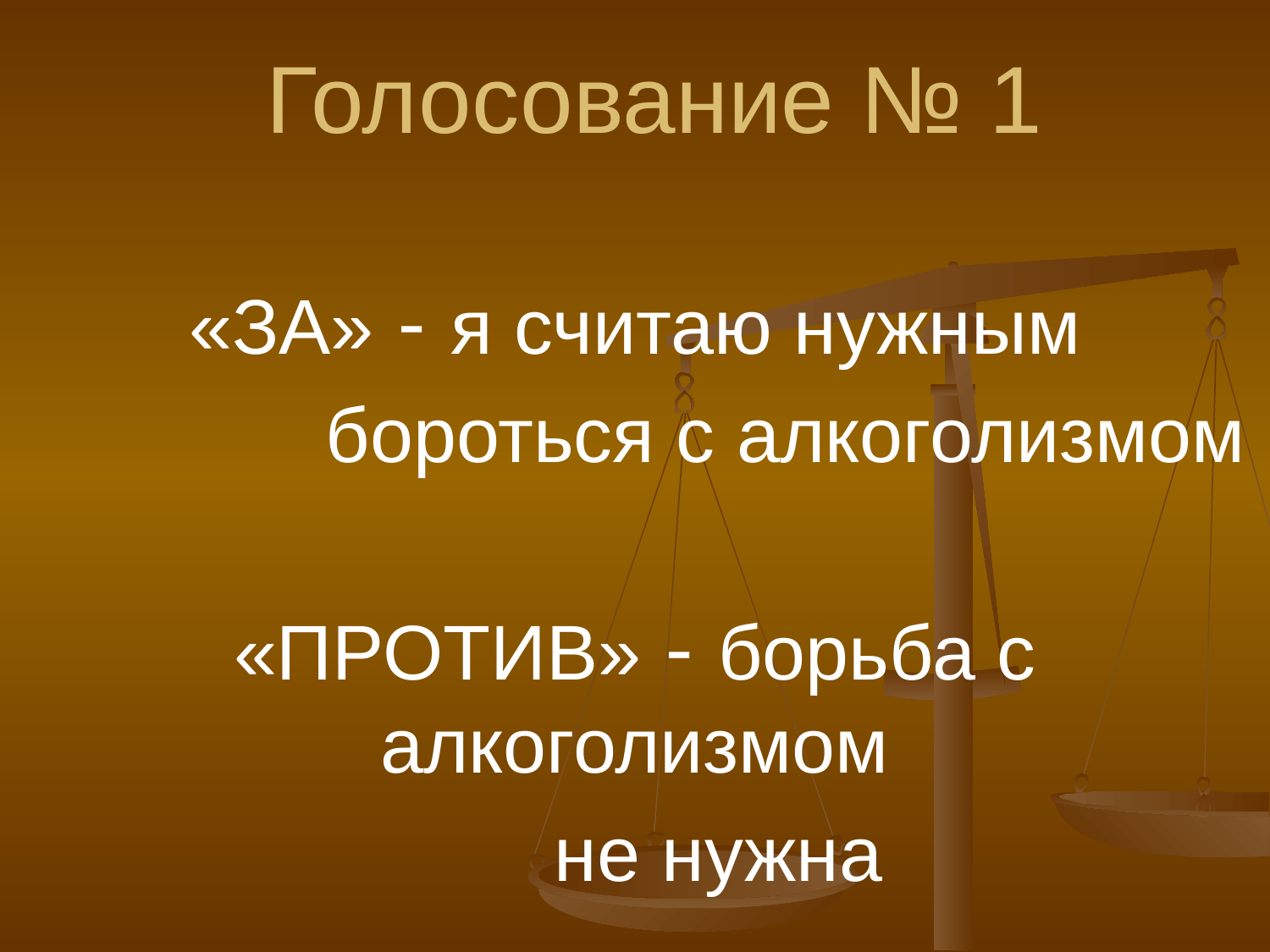

# Голосование № 1

«ЗА» - я считаю нужным
              бороться с алкоголизмом

«ПРОТИВ» - борьба с алкоголизмом
          не нужна